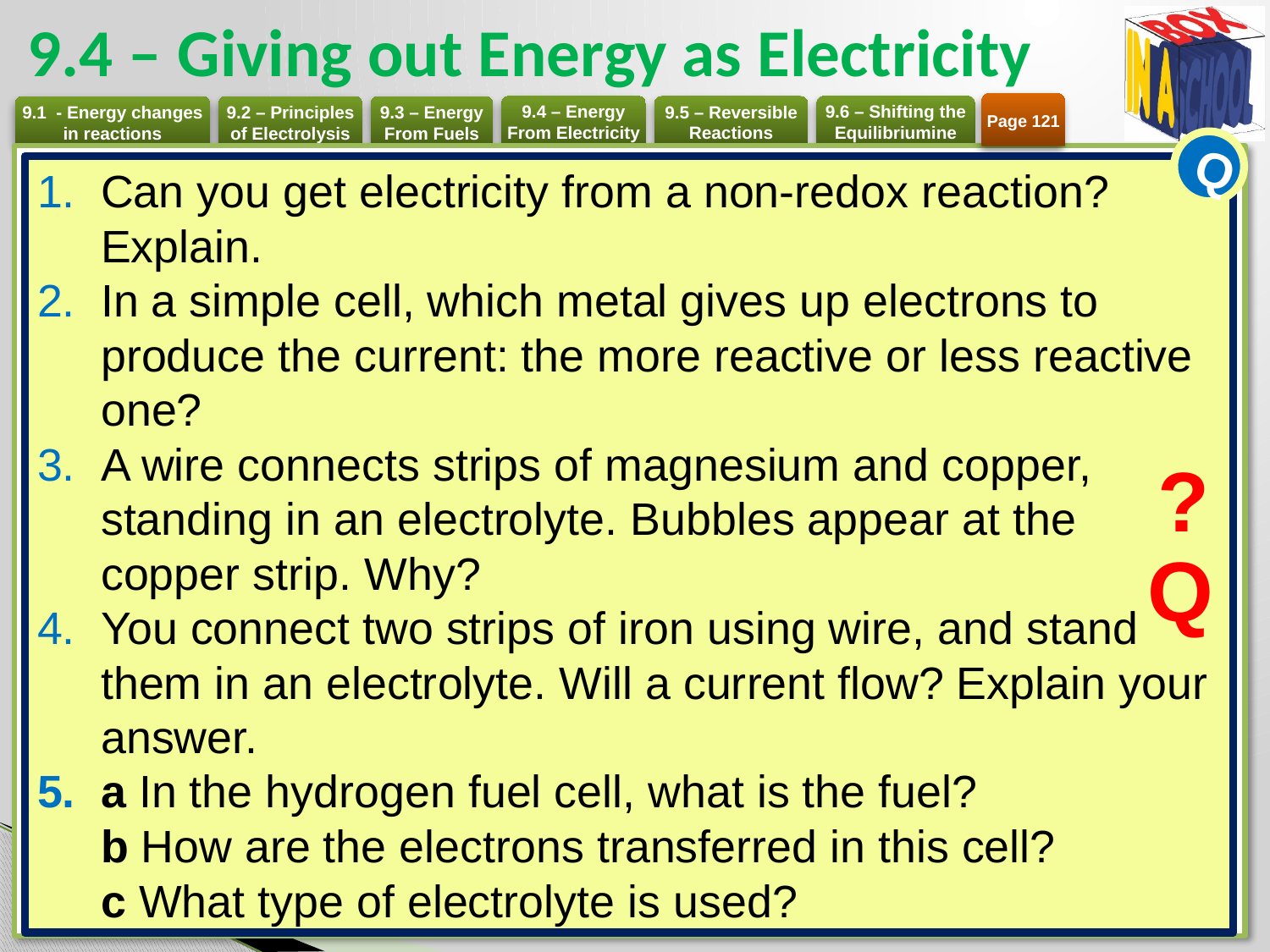

# 9.4 – Giving out Energy as Electricity
Page 121
Q
Can you get electricity from a non-redox reaction? Explain.
In a simple cell, which metal gives up electrons to produce the current: the more reactive or less reactive one?
A wire connects strips of magnesium and copper, standing in an electrolyte. Bubbles appear at the copper strip. Why?
You connect two strips of iron using wire, and stand them in an electrolyte. Will a current flow? Explain your answer.
a In the hydrogen fuel cell, what is the fuel?
b How are the electrons transferred in this cell?
c What type of electrolyte is used?
?
Q